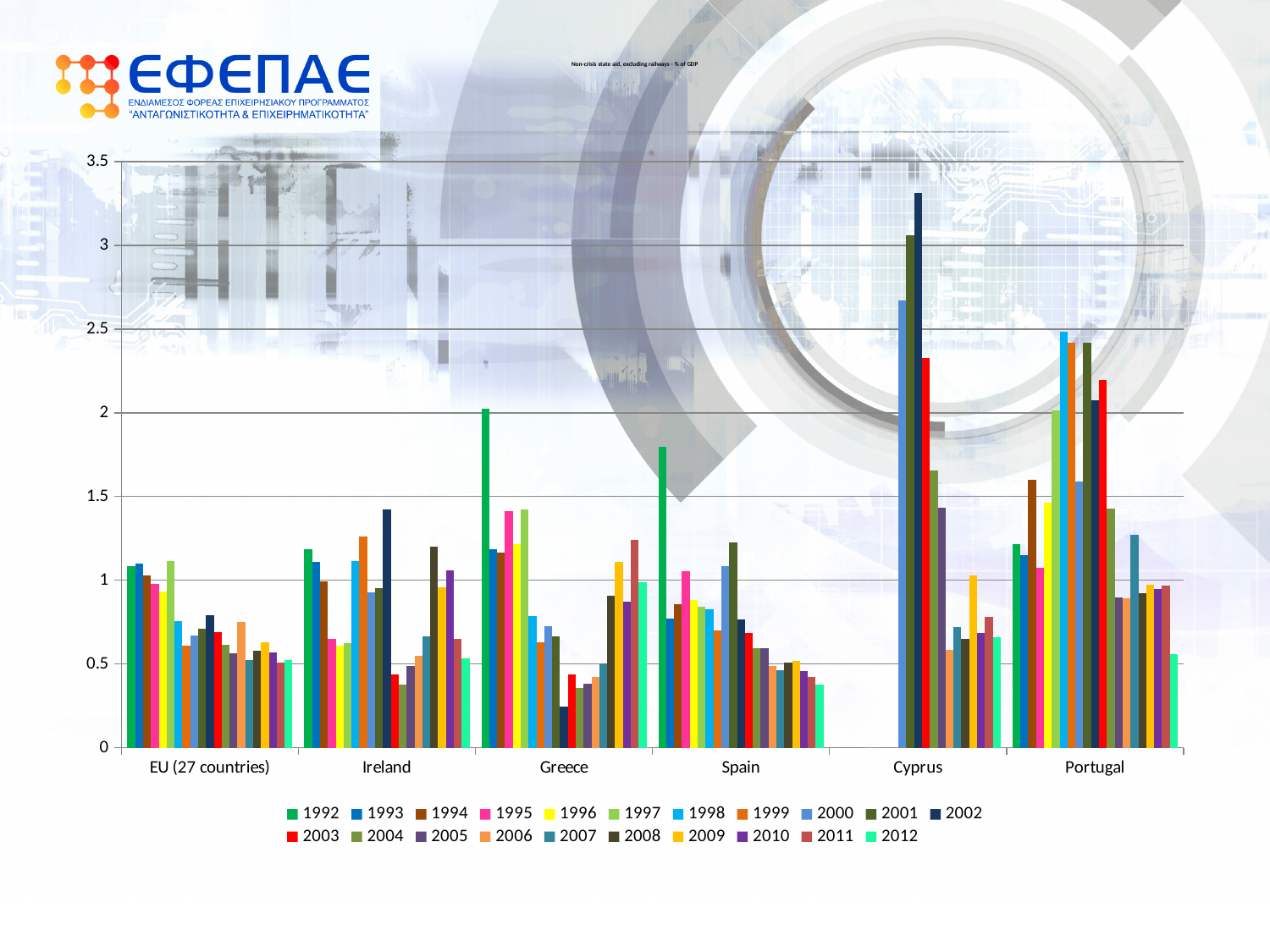

# Non-crisis state aid, excluding railways - % of GDP

### Chart

| Category | 1992 | 1993 | 1994 | 1995 | 1996 | 1997 | 1998 | 1999 | 2000 | 2001 | 2002 | 2003 | 2004 | 2005 | 2006 | 2007 | 2008 | 2009 | 2010 | 2011 | 2012 |
|---|---|---|---|---|---|---|---|---|---|---|---|---|---|---|---|---|---|---|---|---|---|
| EU (27 countries) | 1.085 | 1.1 | 1.03 | 0.9760000000000003 | 0.934 | 1.116 | 0.755000000000001 | 0.6080000000000007 | 0.6690000000000011 | 0.7080000000000006 | 0.791 | 0.690000000000001 | 0.6130000000000009 | 0.563 | 0.7490000000000009 | 0.521 | 0.5790000000000006 | 0.628000000000001 | 0.568 | 0.508 | 0.521 |
| Ireland | 1.1859999999999982 | 1.111 | 0.994 | 0.647000000000001 | 0.6090000000000007 | 0.626000000000001 | 1.115 | 1.258999999999998 | 0.928 | 0.9540000000000006 | 1.4249999999999976 | 0.43600000000000044 | 0.3790000000000005 | 0.4890000000000003 | 0.55 | 0.6660000000000011 | 1.1980000000000017 | 0.9570000000000006 | 1.0589999999999982 | 0.647000000000001 | 0.534 |
| Greece | 2.023 | 1.1859999999999982 | 1.1639999999999981 | 1.41 | 1.218 | 1.4219999999999964 | 0.785 | 0.632000000000001 | 0.7270000000000006 | 0.6640000000000011 | 0.24700000000000022 | 0.43800000000000044 | 0.3580000000000003 | 0.3840000000000005 | 0.4230000000000003 | 0.502 | 0.905 | 1.109 | 0.8730000000000009 | 1.24 | 0.989 |
| Spain | 1.7989999999999993 | 0.7700000000000004 | 0.8580000000000007 | 1.054 | 0.8820000000000007 | 0.8400000000000006 | 0.8250000000000006 | 0.7020000000000006 | 1.085 | 1.224999999999998 | 0.766000000000001 | 0.6860000000000008 | 0.5920000000000005 | 0.5960000000000005 | 0.4890000000000003 | 0.464 | 0.51 | 0.516 | 0.459 | 0.4230000000000003 | 0.37600000000000044 |
| Cyprus | 0.0 | 0.0 | 0.0 | 0.0 | 0.0 | 0.0 | 0.0 | 0.0 | 2.671 | 3.06 | 3.3139999999999987 | 2.327 | 1.6559999999999981 | 1.4339999999999964 | 0.5850000000000005 | 0.7210000000000006 | 0.649000000000001 | 1.0269999999999981 | 0.6840000000000008 | 0.783 | 0.6610000000000011 |
| Portugal | 1.216 | 1.1479999999999981 | 1.599 | 1.073 | 1.464 | 2.0159999999999987 | 2.485 | 2.4169999999999967 | 1.592 | 2.4179999999999997 | 2.0749999999999997 | 2.1959999999999997 | 1.4259999999999964 | 0.8970000000000007 | 0.8900000000000007 | 1.2729999999999981 | 0.924 | 0.9750000000000003 | 0.9500000000000006 | 0.9690000000000006 | 0.557 |